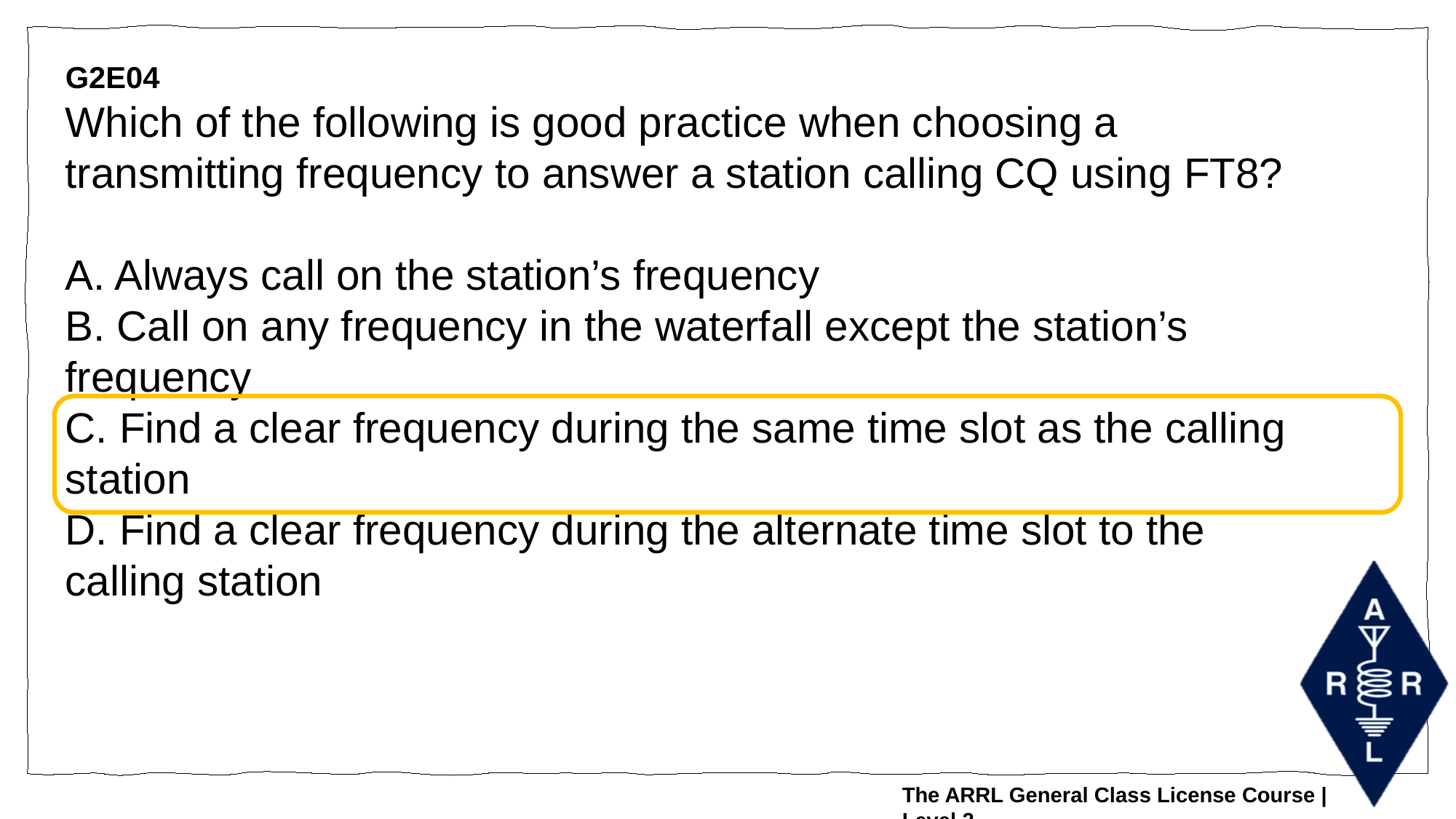

G2E04
Which of the following is good practice when choosing a transmitting frequency to answer a station calling CQ using FT8?

A. Always call on the station’s frequency
B. Call on any frequency in the waterfall except the station’s frequency
C. Find a clear frequency during the same time slot as the calling station
D. Find a clear frequency during the alternate time slot to the calling station